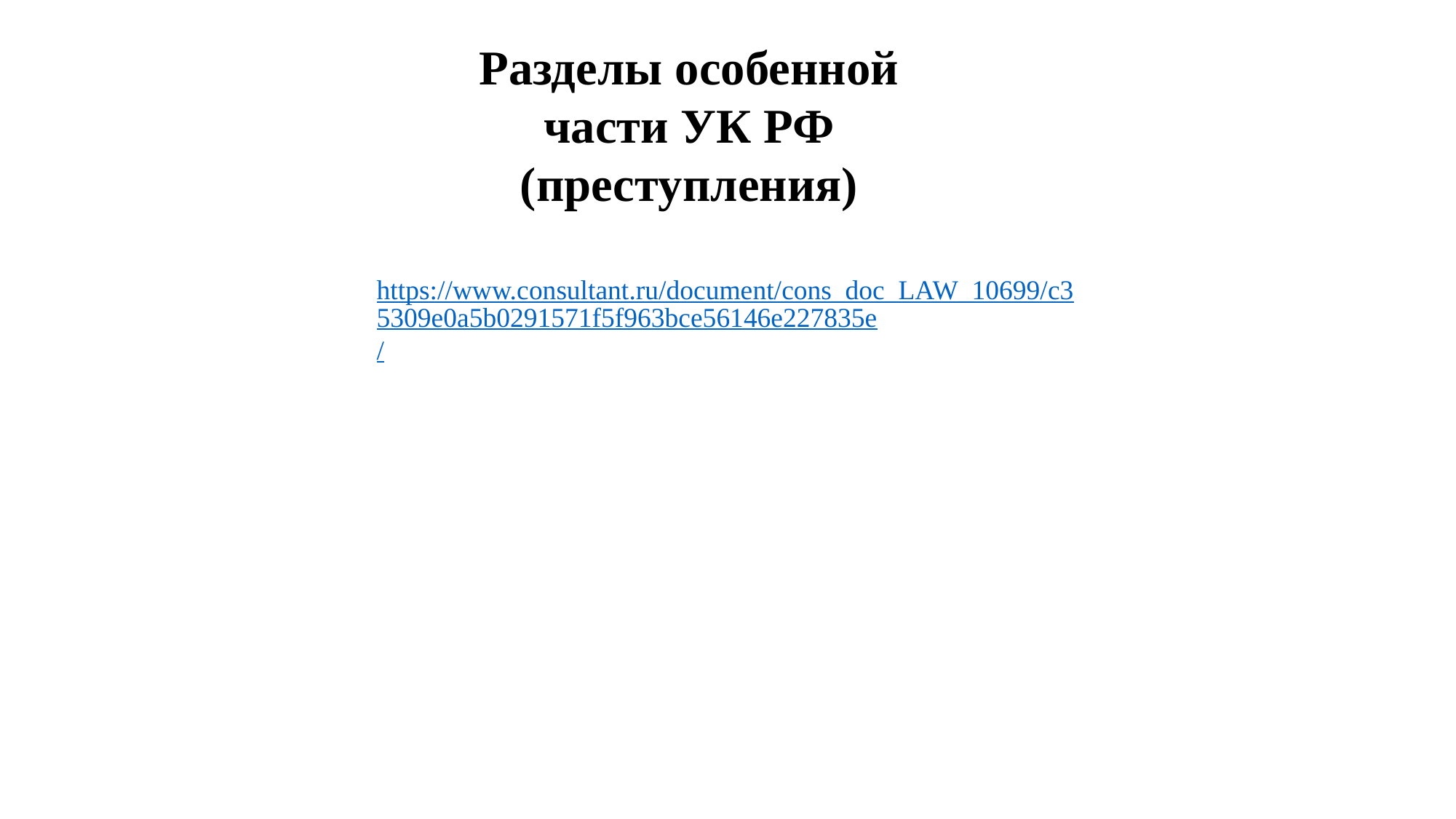

Разделы особенной части УК РФ (преступления)
https://www.consultant.ru/document/cons_doc_LAW_10699/c35309e0a5b0291571f5f963bce56146e227835e/